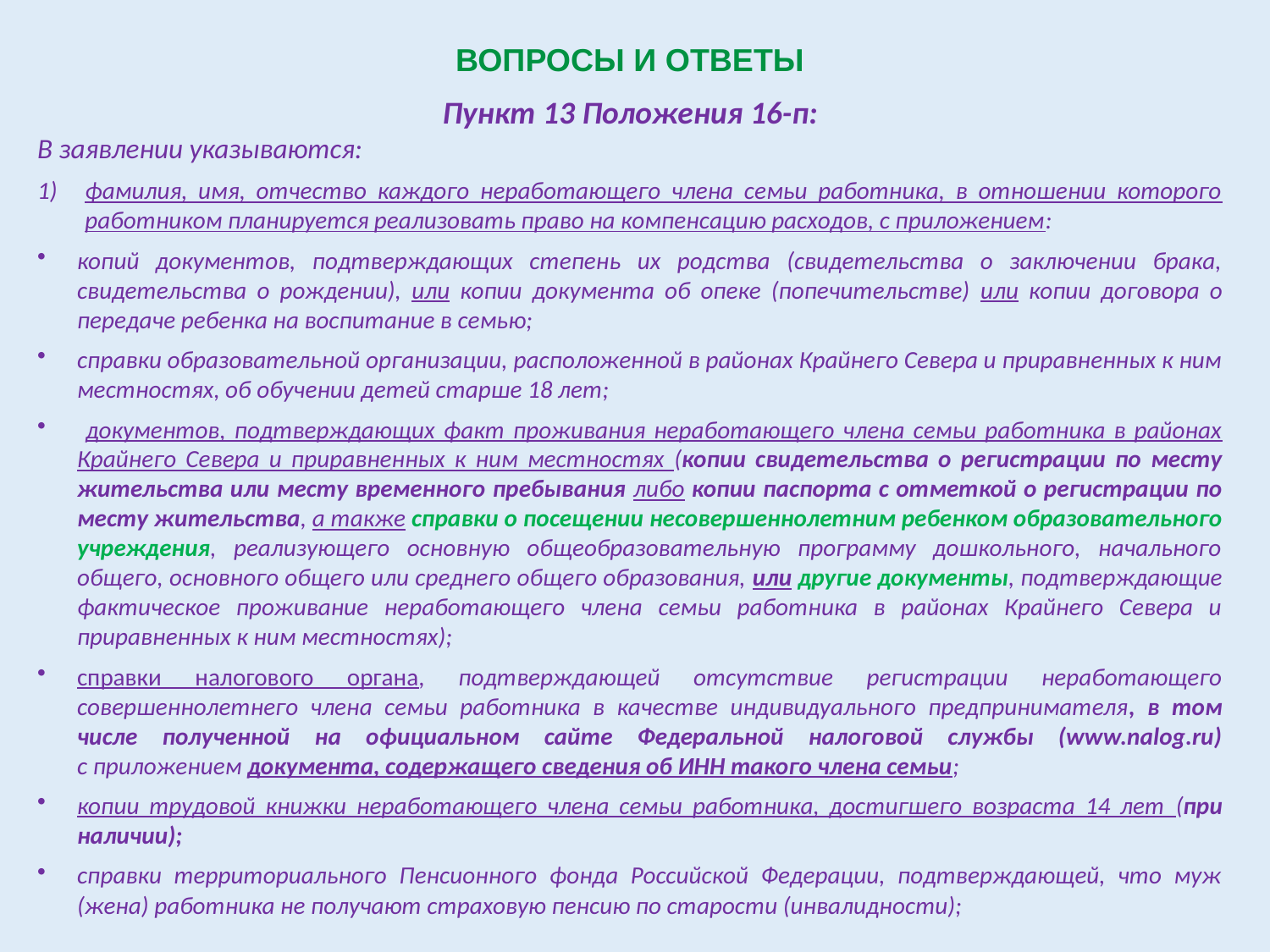

Вопросы и Ответы
Пункт 13 Положения 16-п:
В заявлении указываются:
фамилия, имя, отчество каждого неработающего члена семьи работника, в отношении которого работником планируется реализовать право на компенсацию расходов, с приложением:
копий документов, подтверждающих степень их родства (свидетельства о заключении брака, свидетельства о рождении), или копии документа об опеке (попечительстве) или копии договора о передаче ребенка на воспитание в семью;
справки образовательной организации, расположенной в районах Крайнего Севера и приравненных к ним местностях, об обучении детей старше 18 лет;
 документов, подтверждающих факт проживания неработающего члена семьи работника в районах Крайнего Севера и приравненных к ним местностях (копии свидетельства о регистрации по месту жительства или месту временного пребывания либо копии паспорта с отметкой о регистрации по месту жительства, а также справки о посещении несовершеннолетним ребенком образовательного учреждения, реализующего основную общеобразовательную программу дошкольного, начального общего, основного общего или среднего общего образования, или другие документы, подтверждающие фактическое проживание неработающего члена семьи работника в районах Крайнего Севера и приравненных к ним местностях);
справки налогового органа, подтверждающей отсутствие регистрации неработающего совершеннолетнего члена семьи работника в качестве индивидуального предпринимателя, в том числе полученной на официальном сайте Федеральной налоговой службы (www.nalog.ru)
с приложением документа, содержащего сведения об ИНН такого члена семьи;
копии трудовой книжки неработающего члена семьи работника, достигшего возраста 14 лет (при наличии);
справки территориального Пенсионного фонда Российской Федерации, подтверждающей, что муж (жена) работника не получают страховую пенсию по старости (инвалидности);